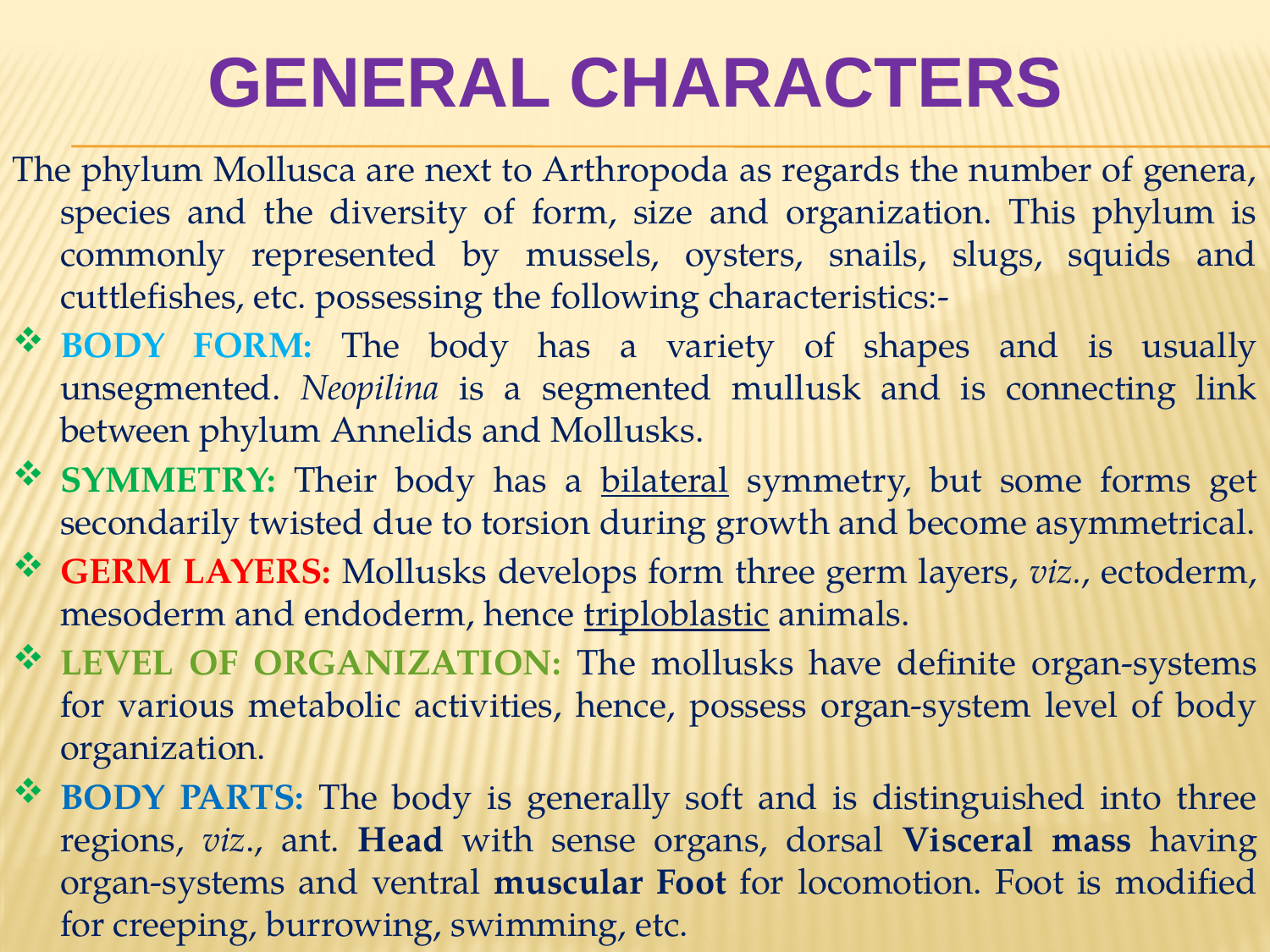

# General Characters
The phylum Mollusca are next to Arthropoda as regards the number of genera, species and the diversity of form, size and organization. This phylum is commonly represented by mussels, oysters, snails, slugs, squids and cuttlefishes, etc. possessing the following characteristics:-
BODY FORM: The body has a variety of shapes and is usually unsegmented. Neopilina is a segmented mullusk and is connecting link between phylum Annelids and Mollusks.
SYMMETRY: Their body has a bilateral symmetry, but some forms get secondarily twisted due to torsion during growth and become asymmetrical.
GERM LAYERS: Mollusks develops form three germ layers, viz., ectoderm, mesoderm and endoderm, hence triploblastic animals.
LEVEL OF ORGANIZATION: The mollusks have definite organ-systems for various metabolic activities, hence, possess organ-system level of body organization.
BODY PARTS: The body is generally soft and is distinguished into three regions, viz., ant. Head with sense organs, dorsal Visceral mass having organ-systems and ventral muscular Foot for locomotion. Foot is modified for creeping, burrowing, swimming, etc.